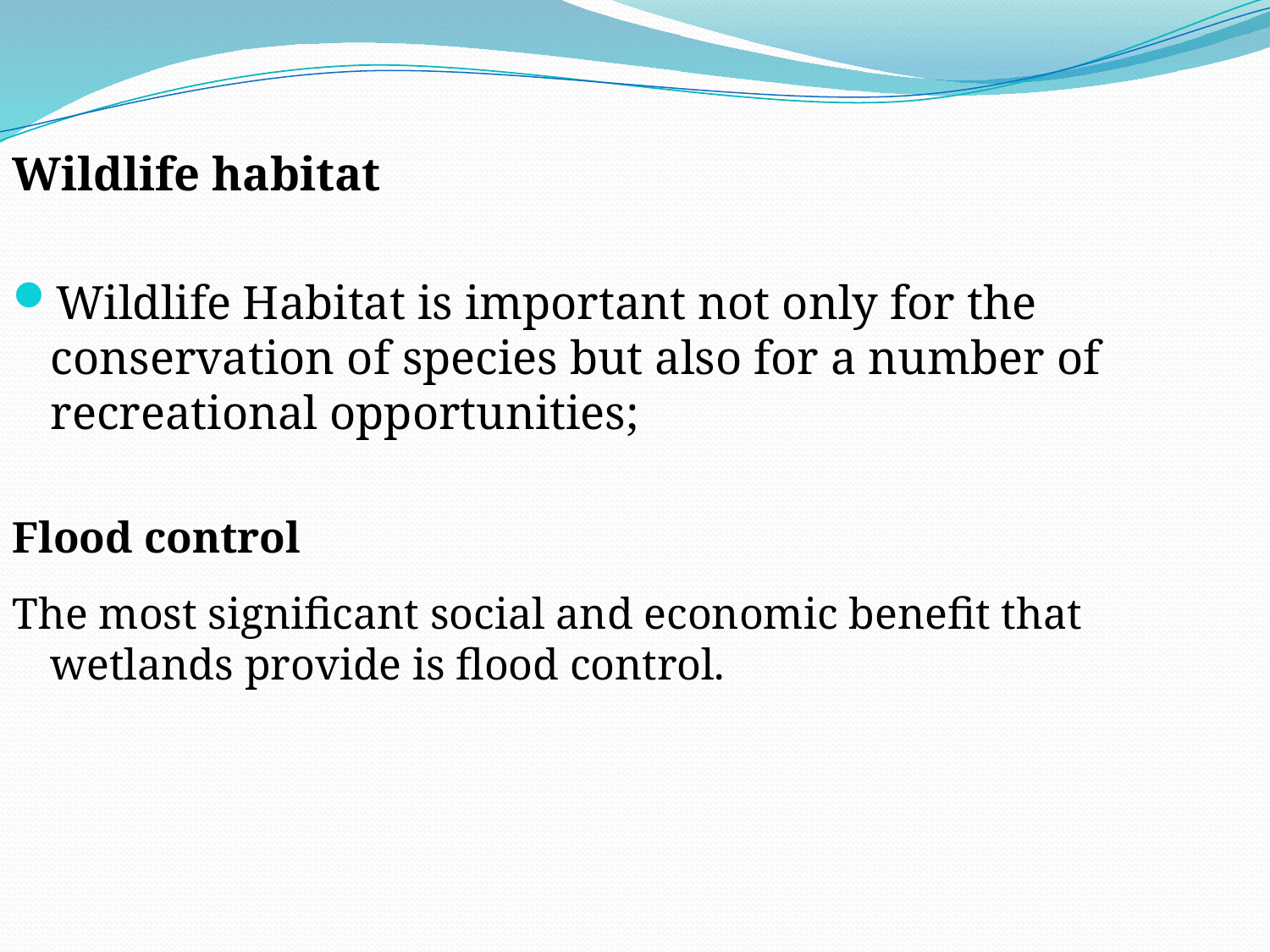

Wildlife habitat

Wildlife Habitat is important not only for the conservation of species but also for a number of recreational opportunities;

Flood control

The most significant social and economic benefit that wetlands provide is flood control.